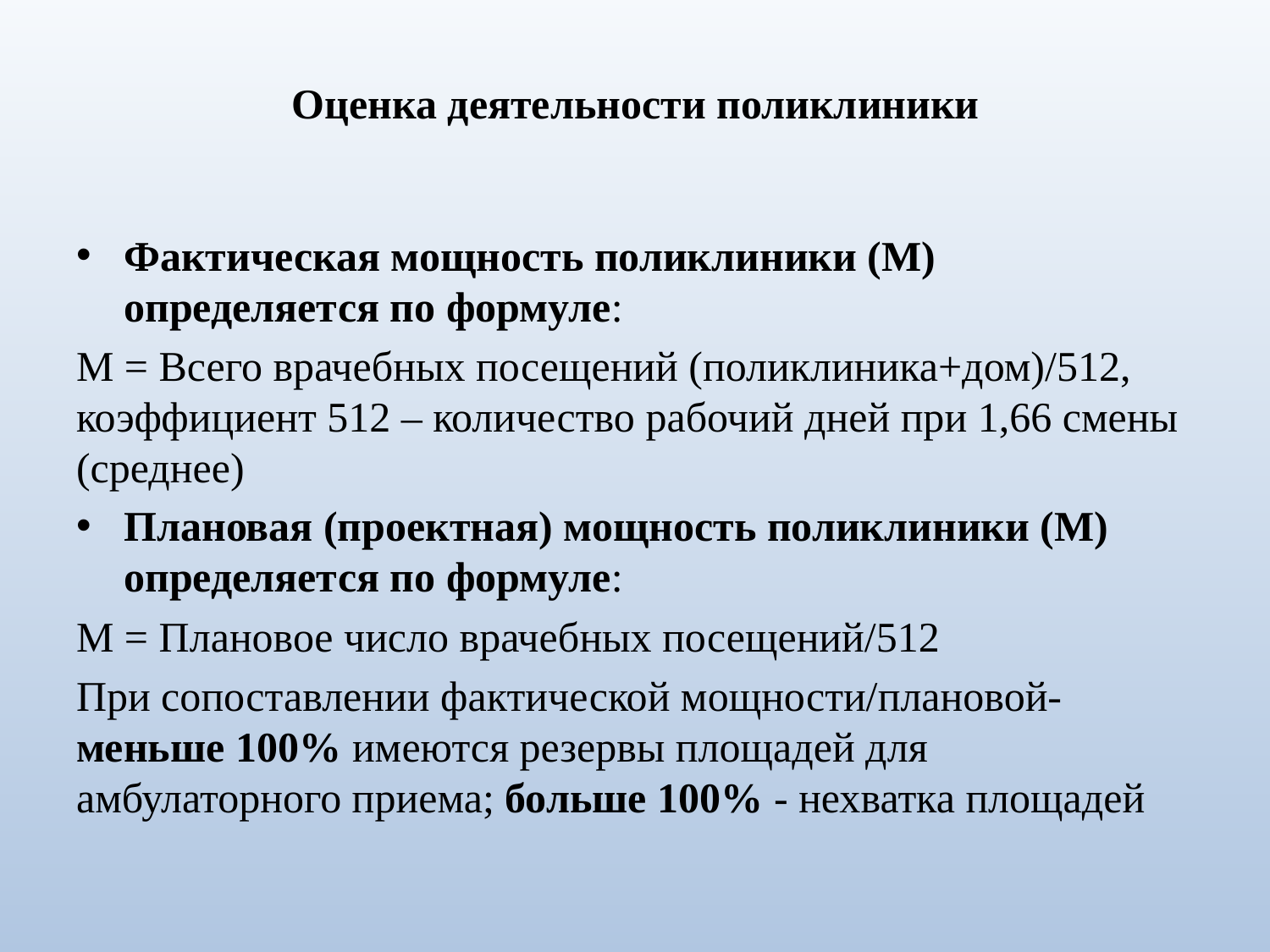

# Оценка деятельности поликлиники
Фактическая мощность поликлиники (М) определяется по формуле:
М = Всего врачебных посещений (поликлиника+дом)/512, коэффициент 512 – количество рабочий дней при 1,66 смены (среднее)
Плановая (проектная) мощность поликлиники (М) определяется по формуле:
М = Плановое число врачебных посещений/512
При сопоставлении фактической мощности/плановой- меньше 100% имеются резервы площадей для амбулаторного приема; больше 100% - нехватка площадей